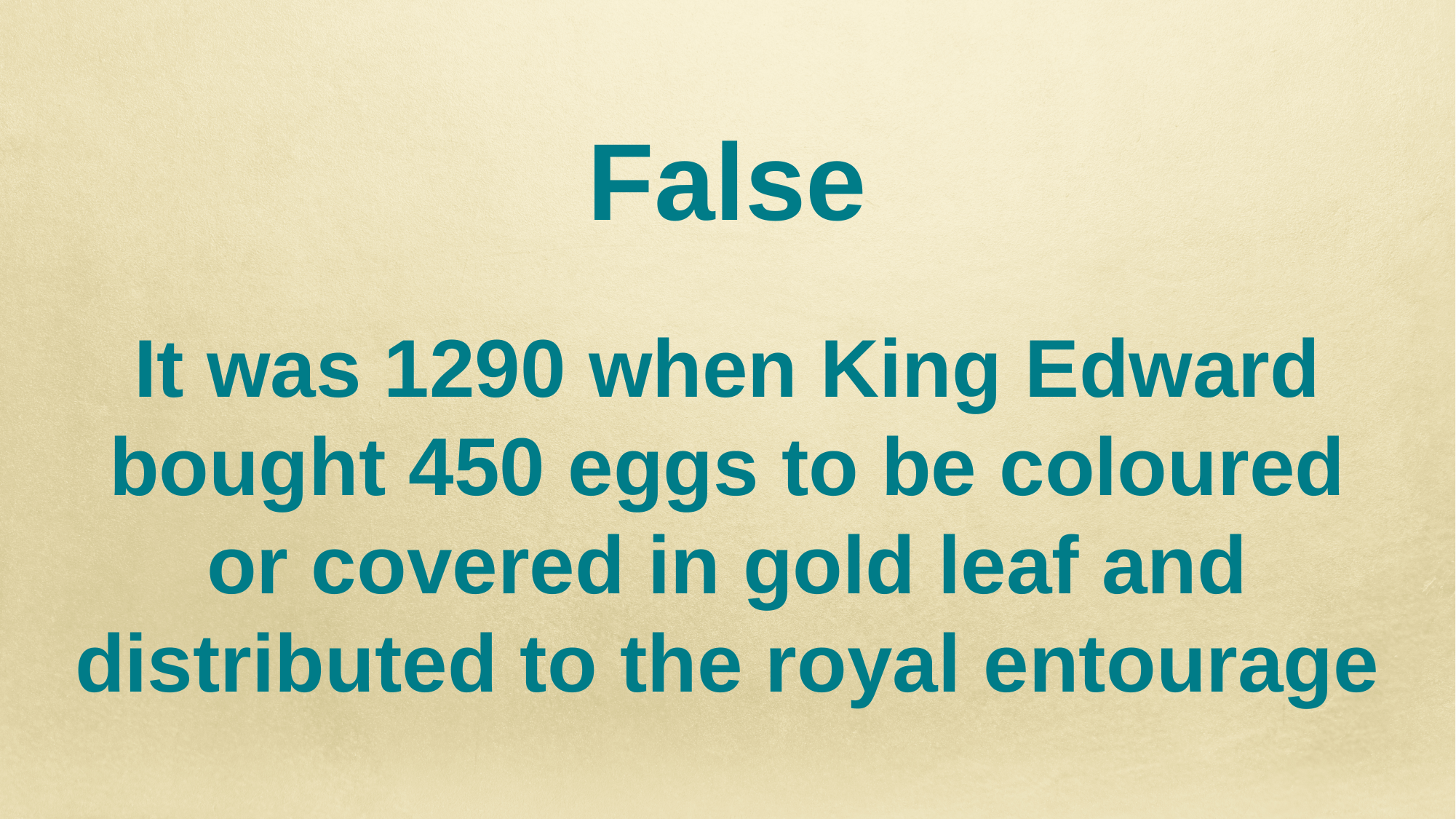

False

It was 1290 when King Edward bought 450 eggs to be coloured or covered in gold leaf and distributed to the royal entourage